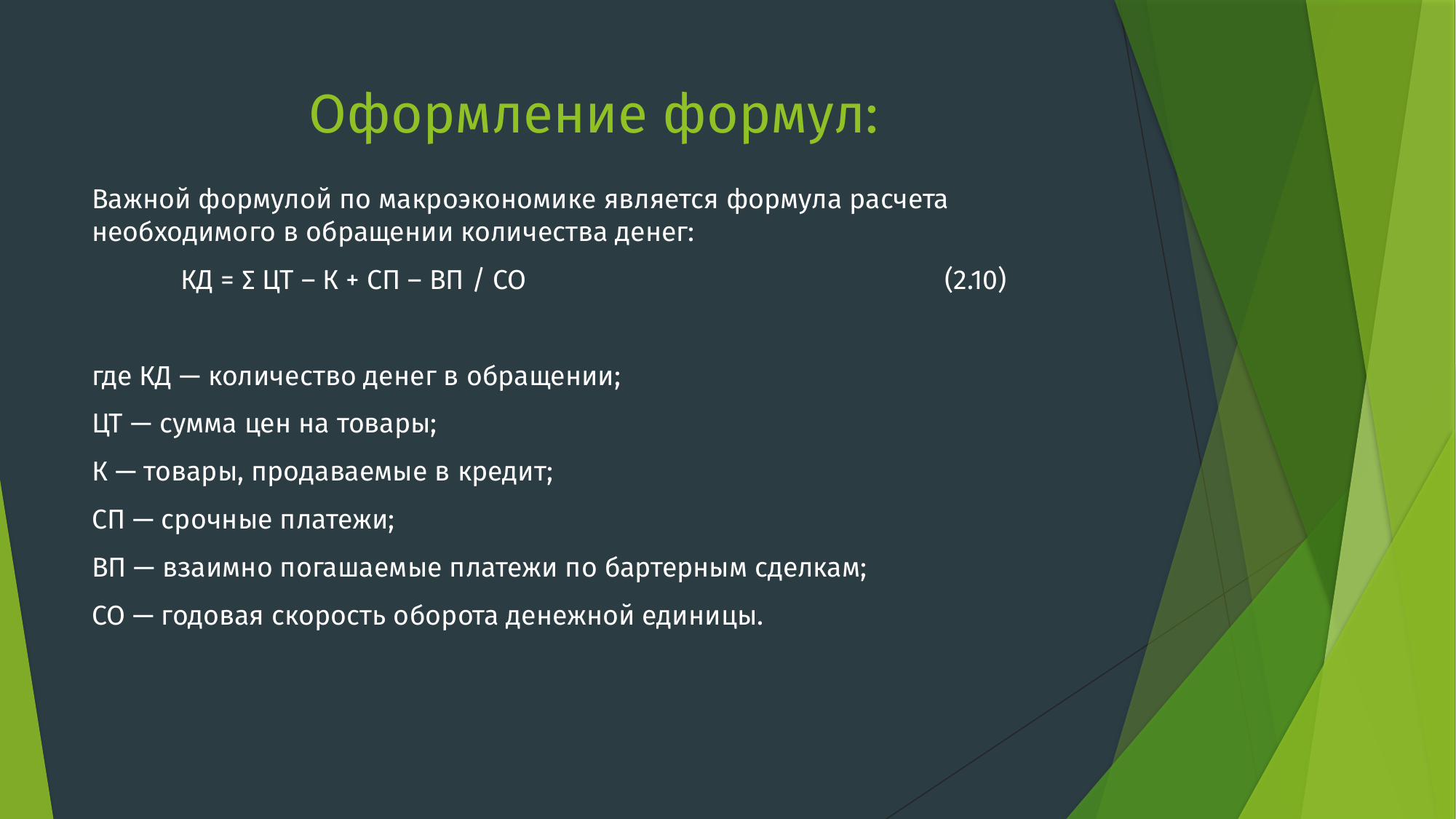

# Оформление формул:
Важной формулой по макроэкономике является формула расчета необходимого в обращении количества денег:
КД = ∑ ЦТ – К + СП – ВП / СО				(2.10)

где КД — количество денег в обращении;
ЦТ — сумма цен на товары;
К — товары, продаваемые в кредит;
СП — срочные платежи;
ВП — взаимно погашаемые платежи по бартерным сделкам;
СО — годовая скорость оборота денежной единицы.